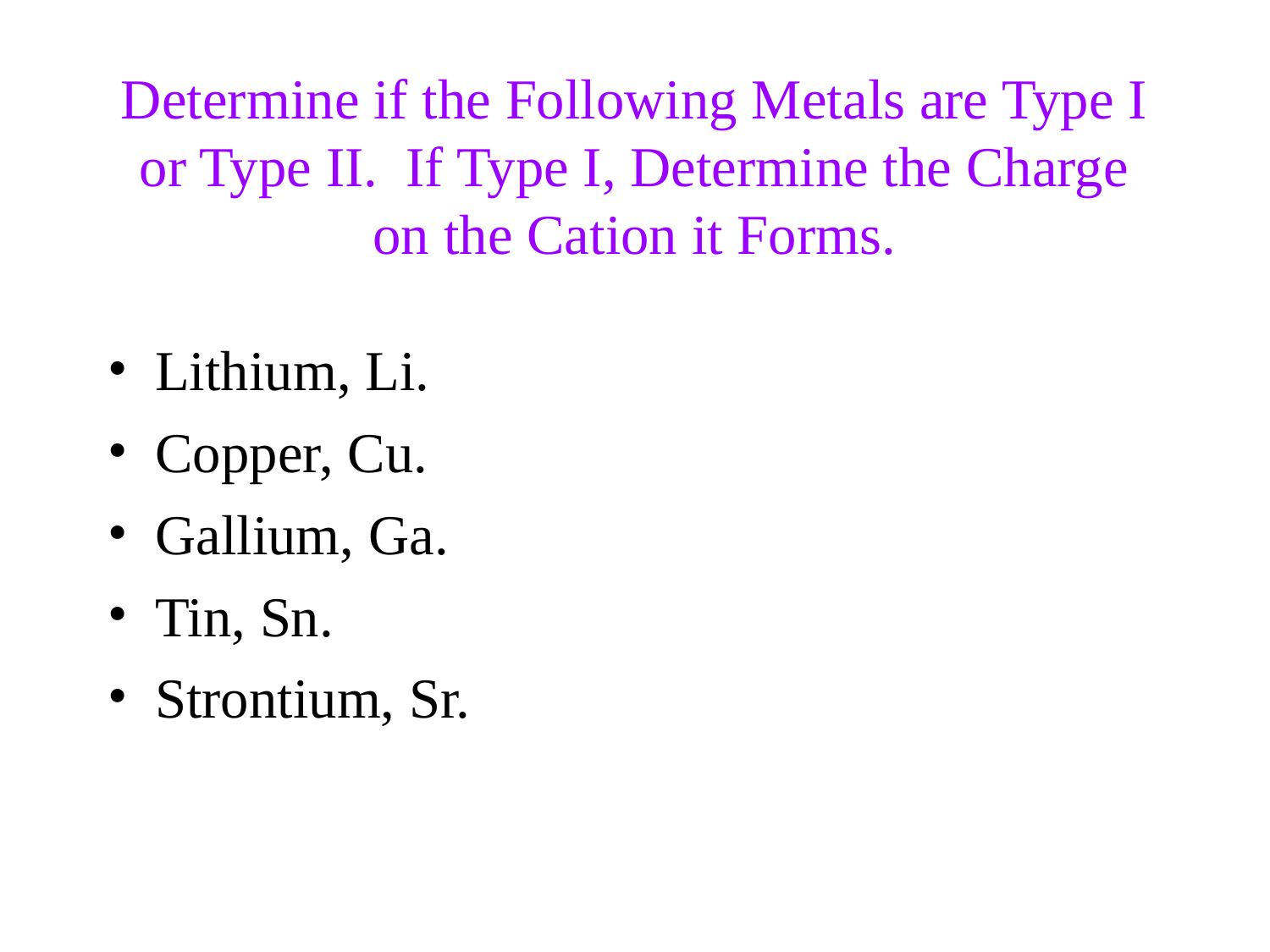

Determine if the Following Metals are Type I or Type II.  If Type I, Determine the Charge on the Cation it Forms.
Lithium, Li.
Copper, Cu.
Gallium, Ga.
Tin, Sn.
Strontium, Sr.